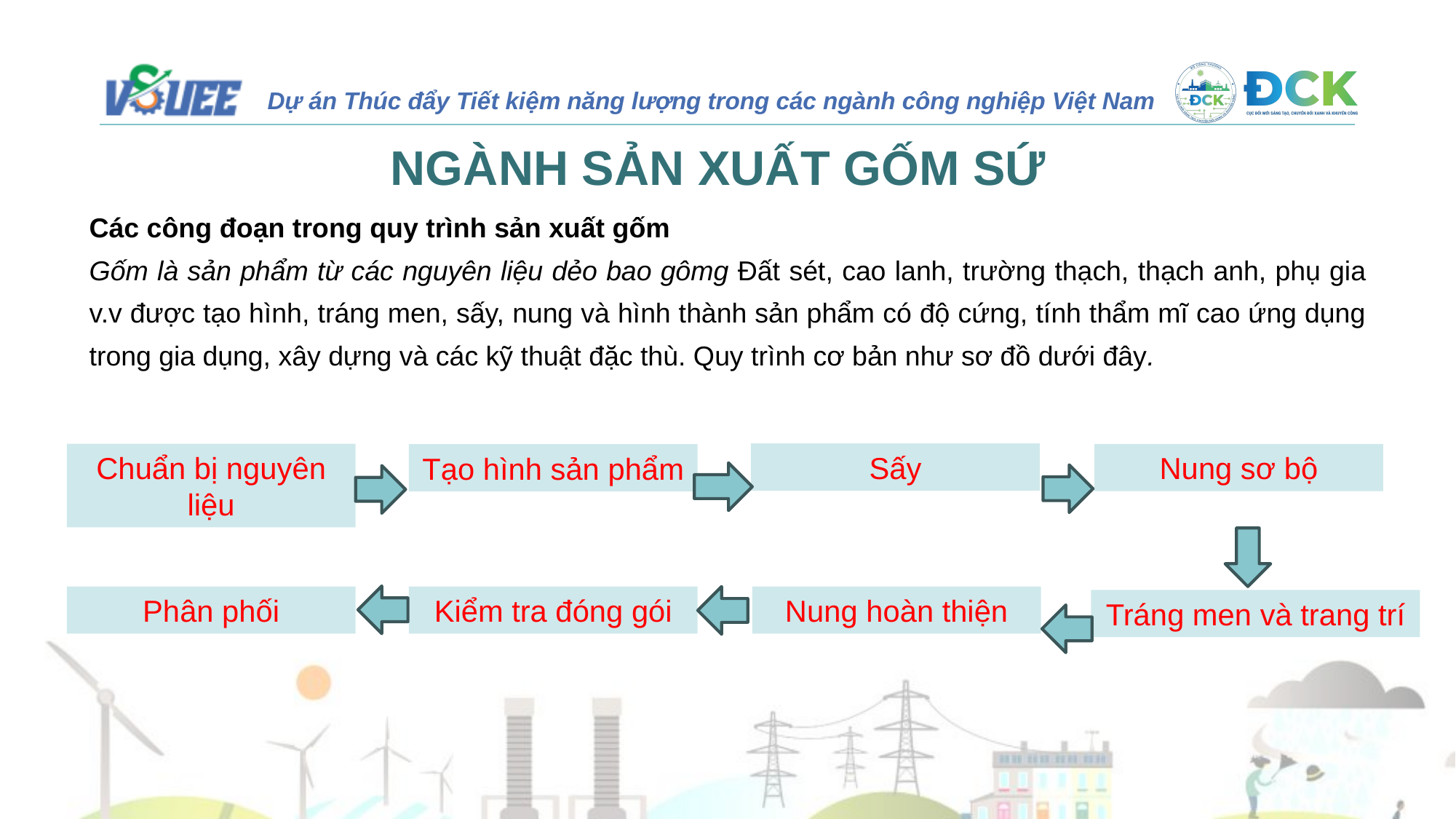

NGÀNH SẢN XUẤT GỐM SỨ
Các công đoạn trong quy trình sản xuất gốm
Gốm là sản phẩm từ các nguyên liệu dẻo bao gômg Đất sét, cao lanh, trường thạch, thạch anh, phụ gia v.v được tạo hình, tráng men, sấy, nung và hình thành sản phẩm có độ cứng, tính thẩm mĩ cao ứng dụng trong gia dụng, xây dựng và các kỹ thuật đặc thù. Quy trình cơ bản như sơ đồ dưới đây.
Sấy
Chuẩn bị nguyên liệu
Nung sơ bộ
Tạo hình sản phẩm

Phân phối
Kiểm tra đóng gói

Nung hoàn thiện
Tráng men và trang trí